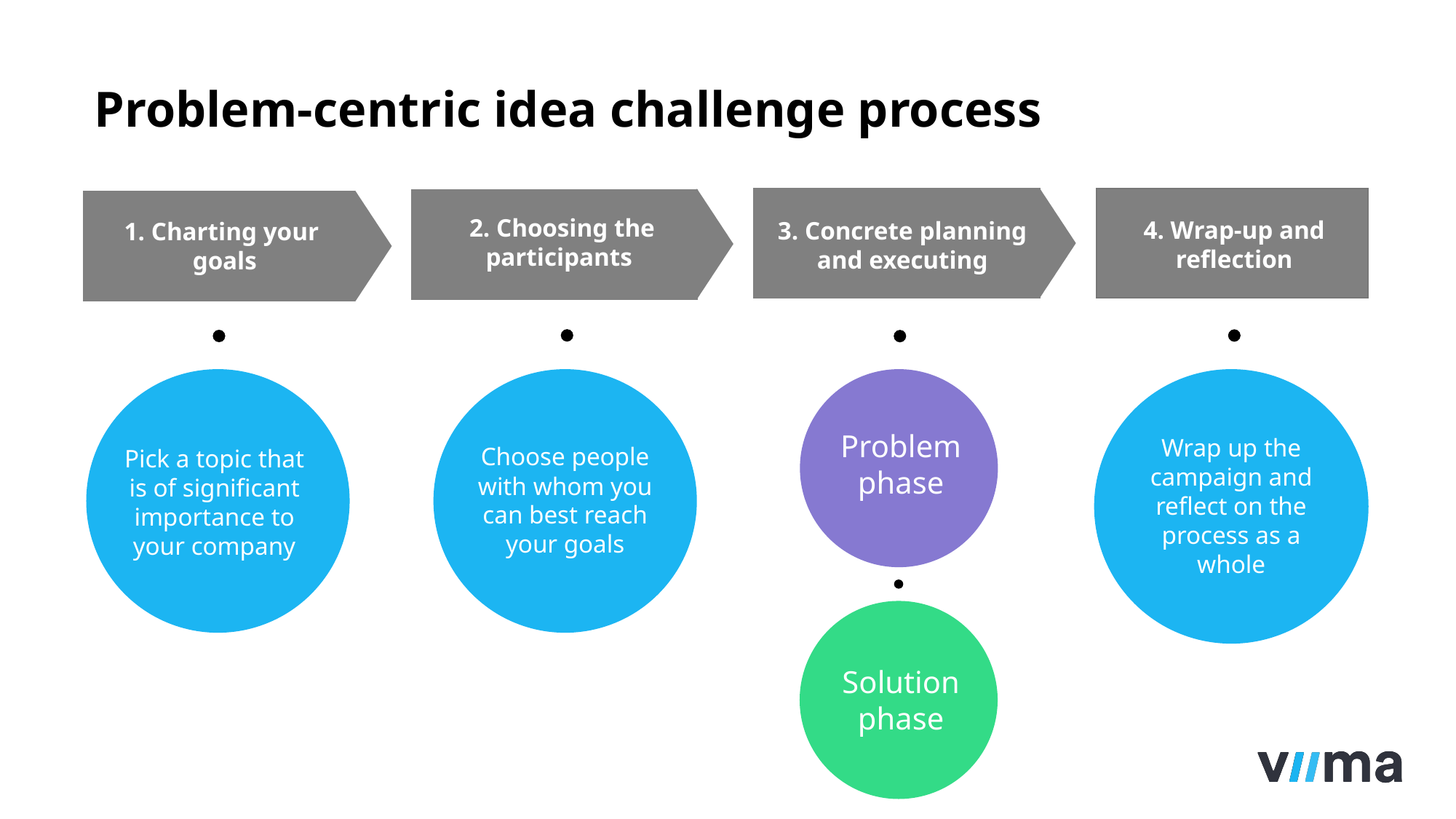

# Problem-centric idea challenge process

2. Defining partici-pating audience
2. Choosing the participants
4. Wrap-up and reflection
3. Concrete planning and executing
1. Charting your
goals

Problem phase
Wrap up the campaign and reflect on the process as a whole
Choose people with whom you can best reach your goals
Pick a topic that is of significant importance to your company

Solution phase